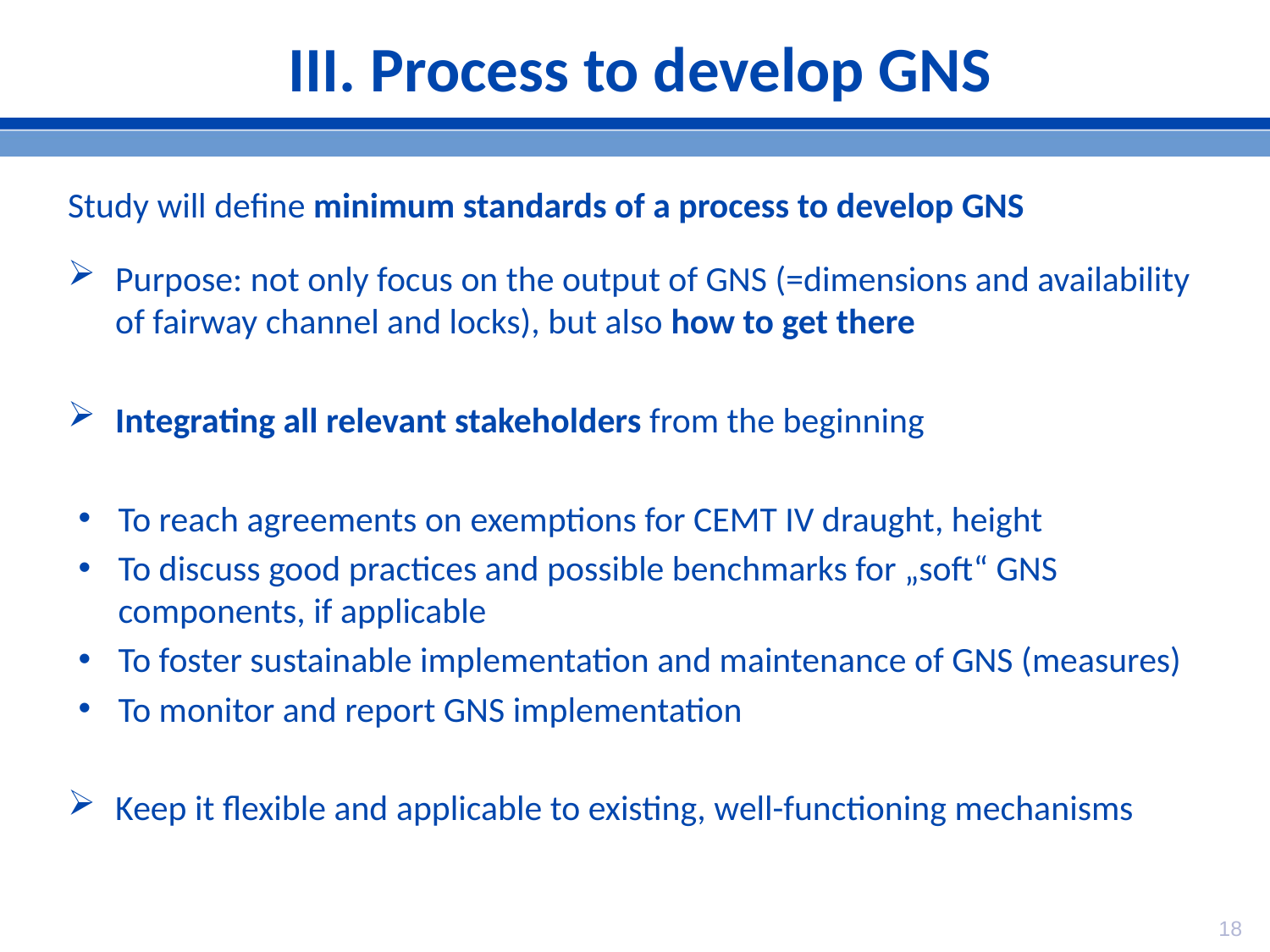

# III. Process to develop GNS
Study will define minimum standards of a process to develop GNS

Purpose: not only focus on the output of GNS (=dimensions and availability of fairway channel and locks), but also how to get there

Integrating all relevant stakeholders from the beginning

To reach agreements on exemptions for CEMT IV draught, height
To discuss good practices and possible benchmarks for „soft“ GNS components, if applicable
To foster sustainable implementation and maintenance of GNS (measures)
To monitor and report GNS implementation

Keep it flexible and applicable to existing, well-functioning mechanisms

18